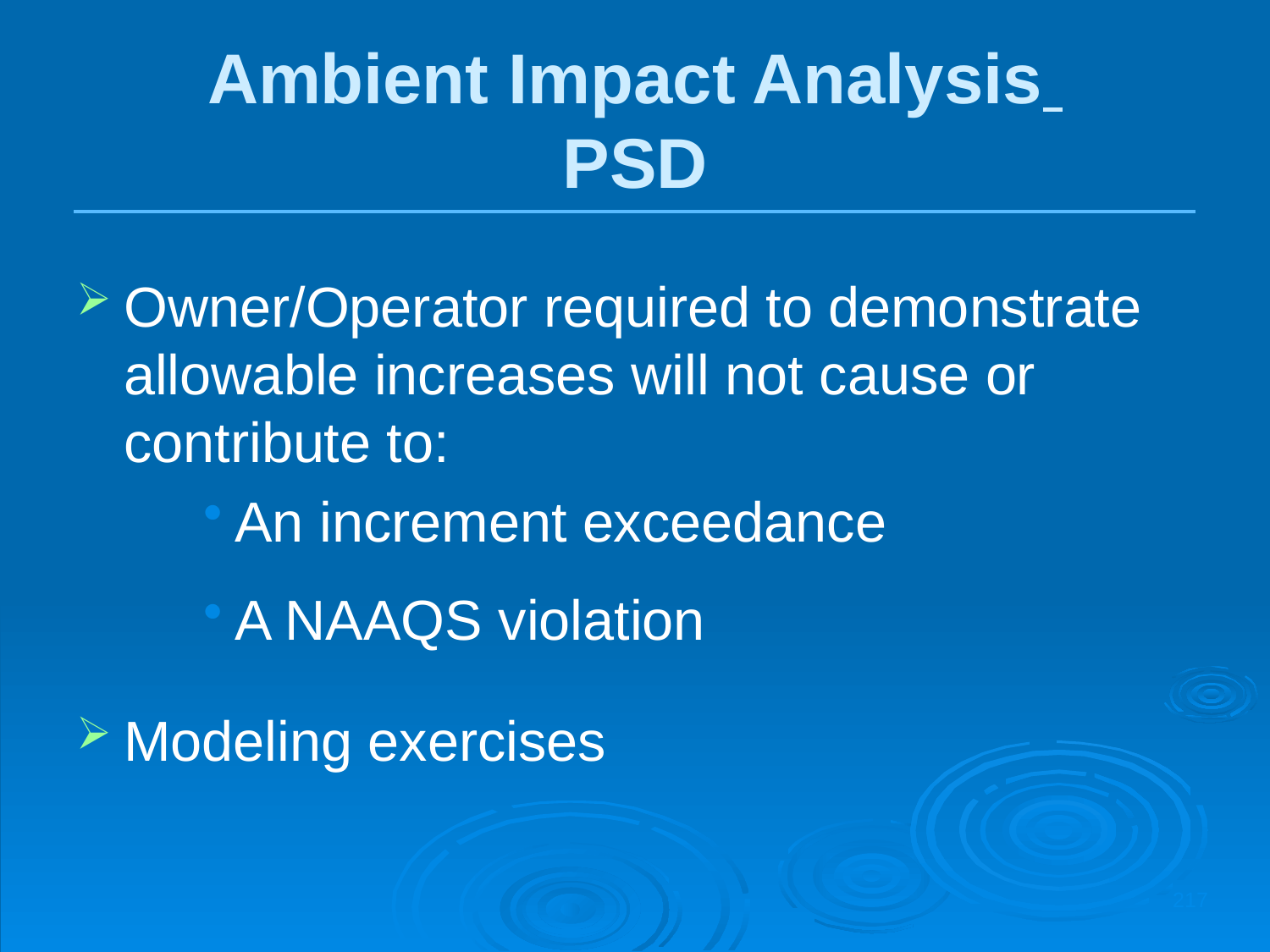

Ambient Impact Analysis
PSD
Owner/Operator required to demonstrate allowable increases will not cause or contribute to:
An increment exceedance

A NAAQS violation

Modeling exercises
217